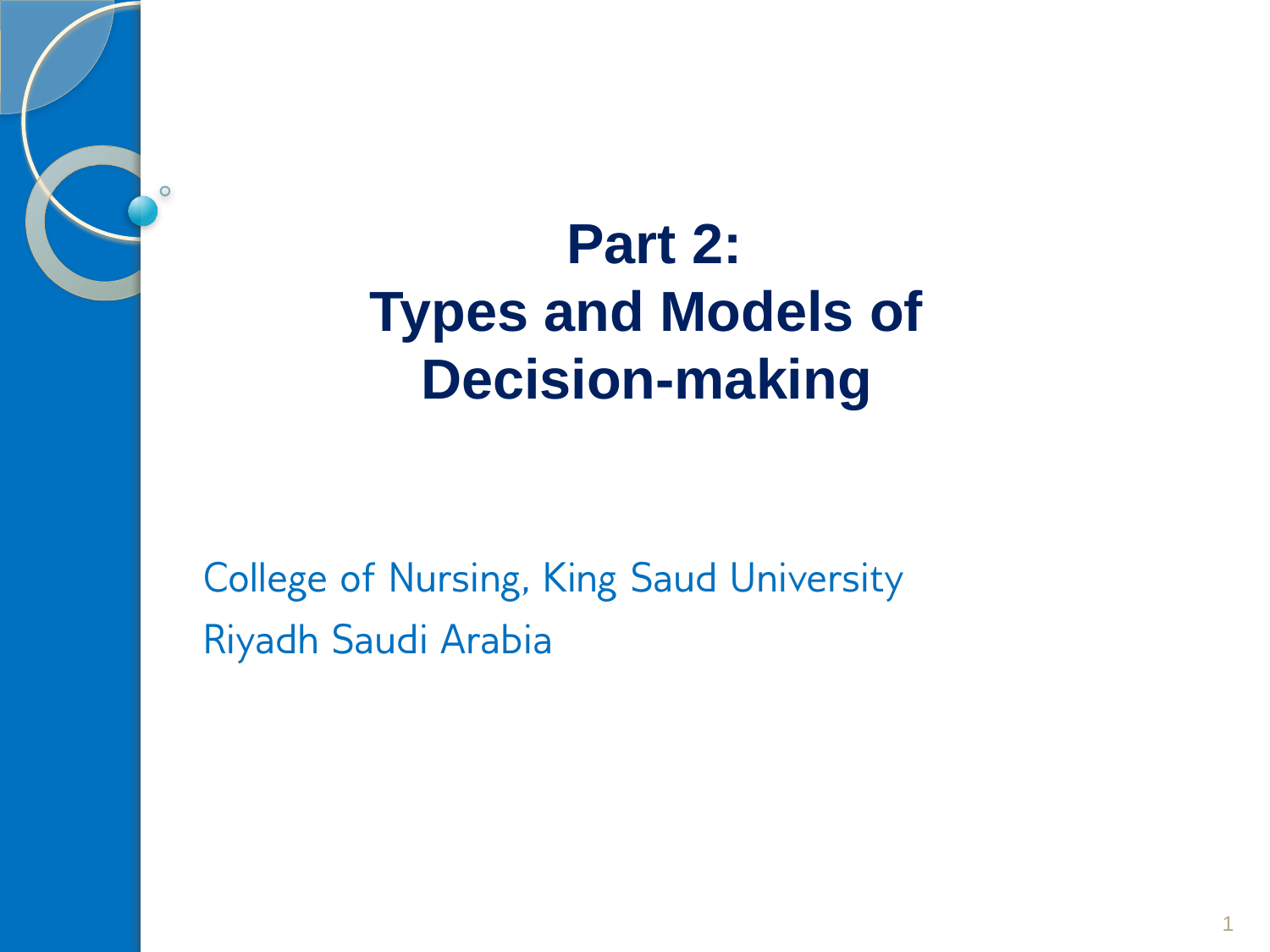

#
Part 2:
Types and Models of
Decision-making
College of Nursing, King Saud University
Riyadh Saudi Arabia

1